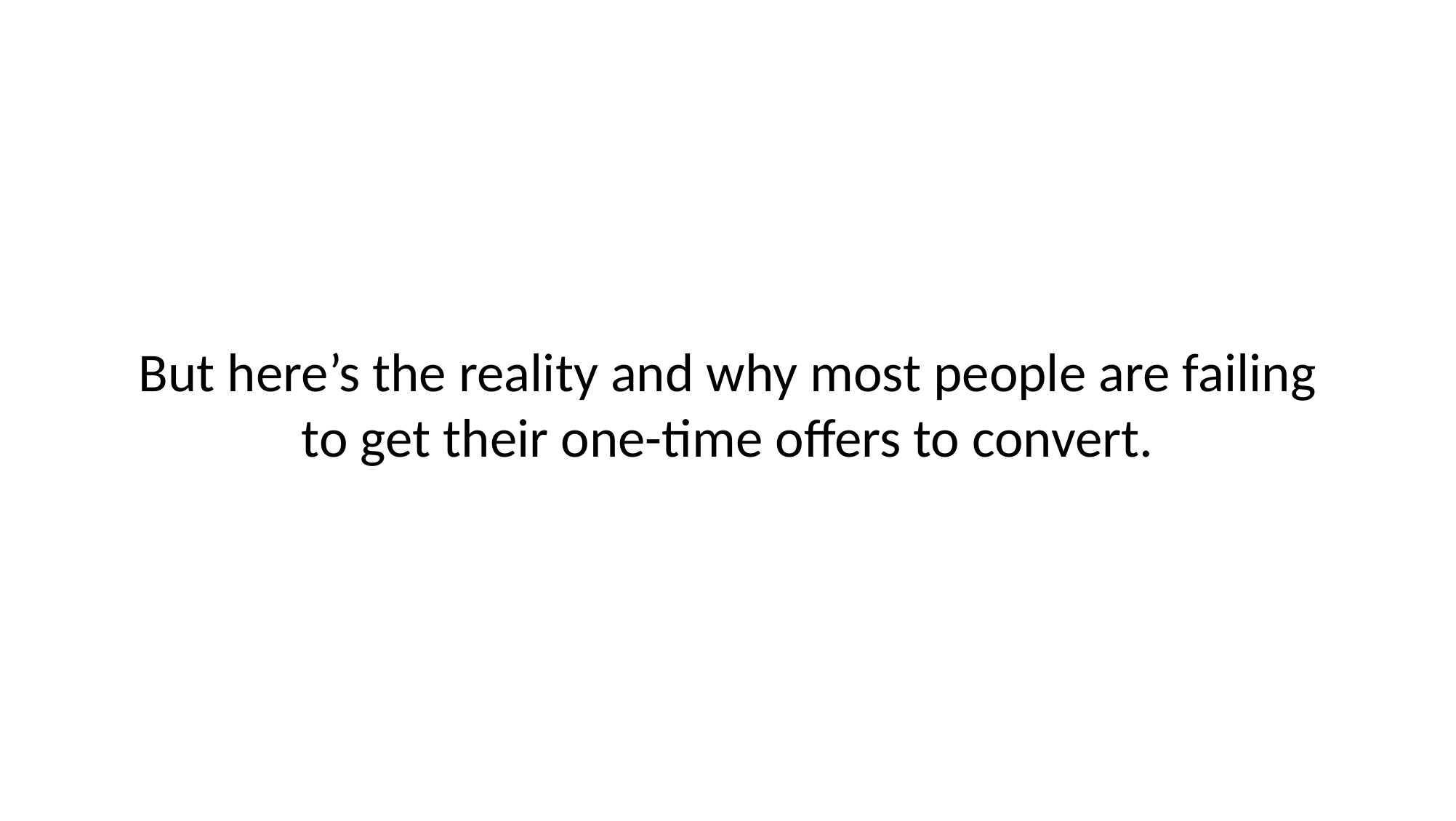

# But here’s the reality and why most people are failing to get their one-time offers to convert.